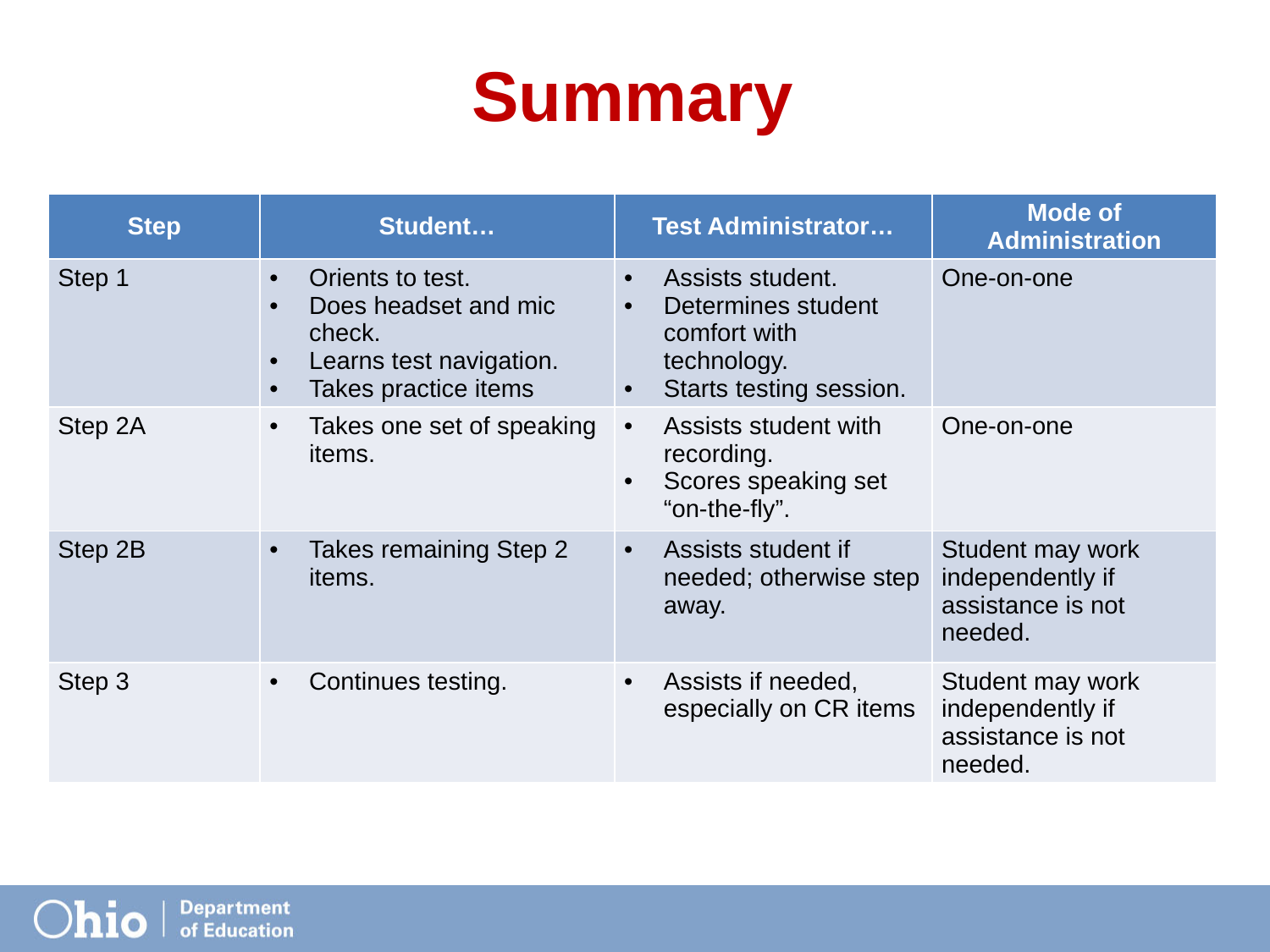

# Summary
| Step | Student… | Test Administrator… | Mode of Administration |
| --- | --- | --- | --- |
| Step 1 | Orients to test. Does headset and mic check. Learns test navigation. Takes practice items | Assists student. Determines student comfort with technology. Starts testing session. | One-on-one |
| Step 2A | Takes one set of speaking items. | Assists student with recording. Scores speaking set “on-the-fly”. | One-on-one |
| Step 2B | Takes remaining Step 2 items. | Assists student if needed; otherwise step away. | Student may work independently if assistance is not needed. |
| Step 3 | Continues testing. | Assists if needed, especially on CR items | Student may work independently if assistance is not needed. |